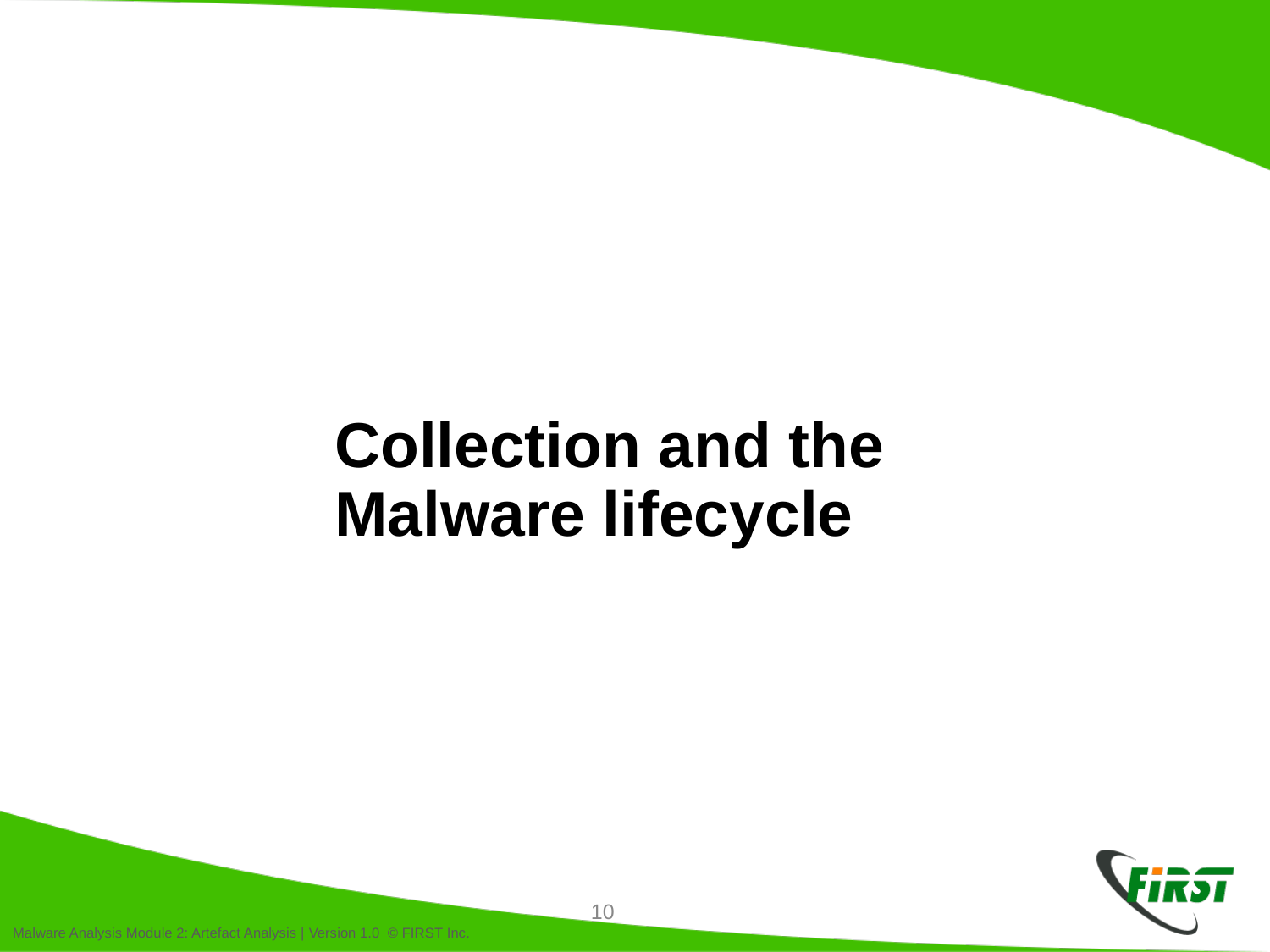

# Collection and the Malware lifecycle
10